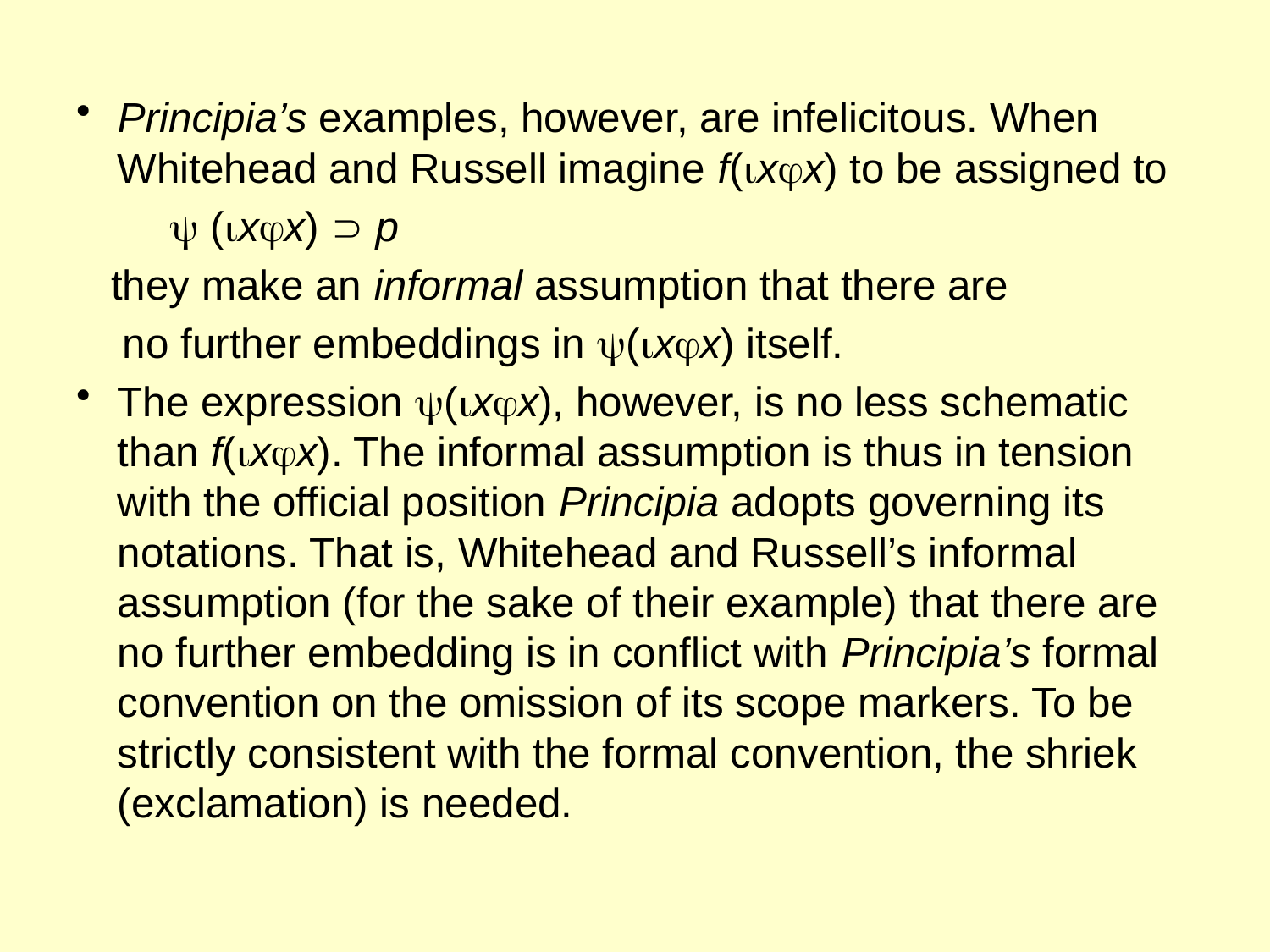

Principia’s examples, however, are infelicitous. When Whitehead and Russell imagine f(ιxϕx) to be assigned to
	ψ (ιxϕx) ⊃ p
   they make an informal assumption that there are
    no further embeddings in ψ(ιxϕx) itself.
The expression ψ(ιxϕx), however, is no less schematic than f(ιxϕx). The informal assumption is thus in tension with the official position Principia adopts governing its notations. That is, Whitehead and Russell’s informal assumption (for the sake of their example) that there are no further embedding is in conflict with Principia’s formal convention on the omission of its scope markers. To be strictly consistent with the formal convention, the shriek (exclamation) is needed.